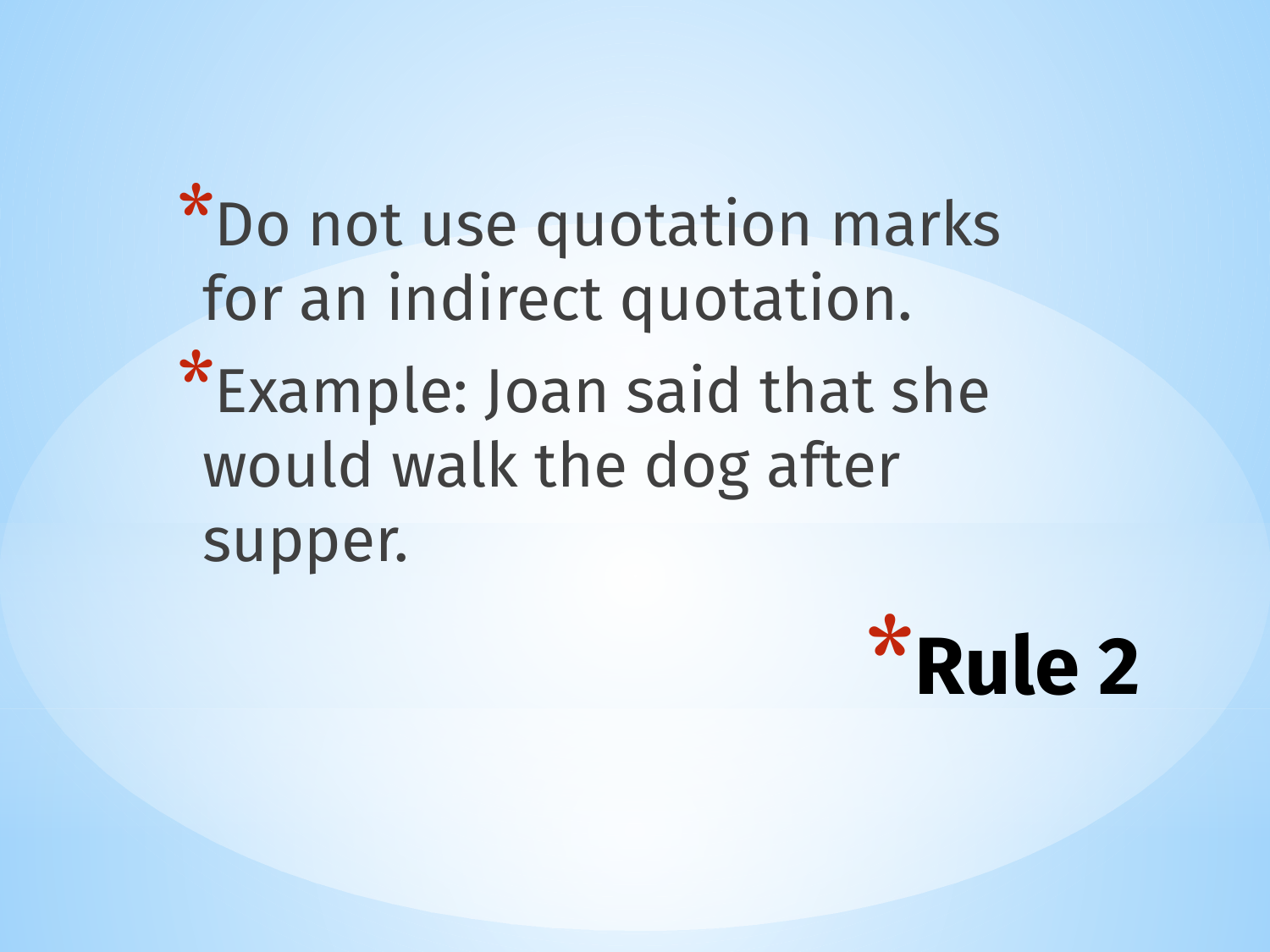

Do not use quotation marks for an indirect quotation.
Example: Joan said that she would walk the dog after supper.
# Rule 2